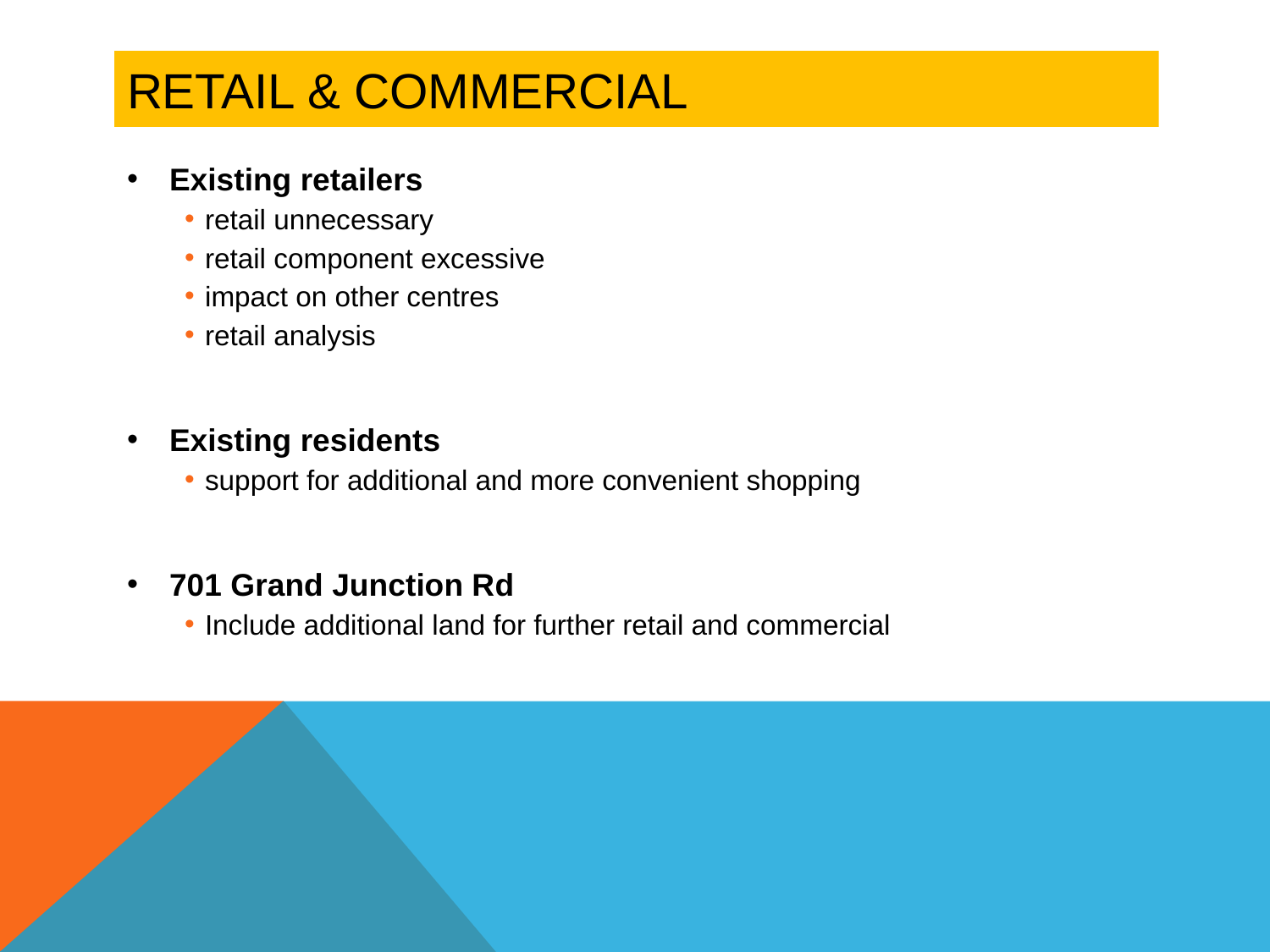

# retail & COmmercial
Existing retailers
retail unnecessary
retail component excessive
impact on other centres
retail analysis

Existing residents
support for additional and more convenient shopping

701 Grand Junction Rd
Include additional land for further retail and commercial